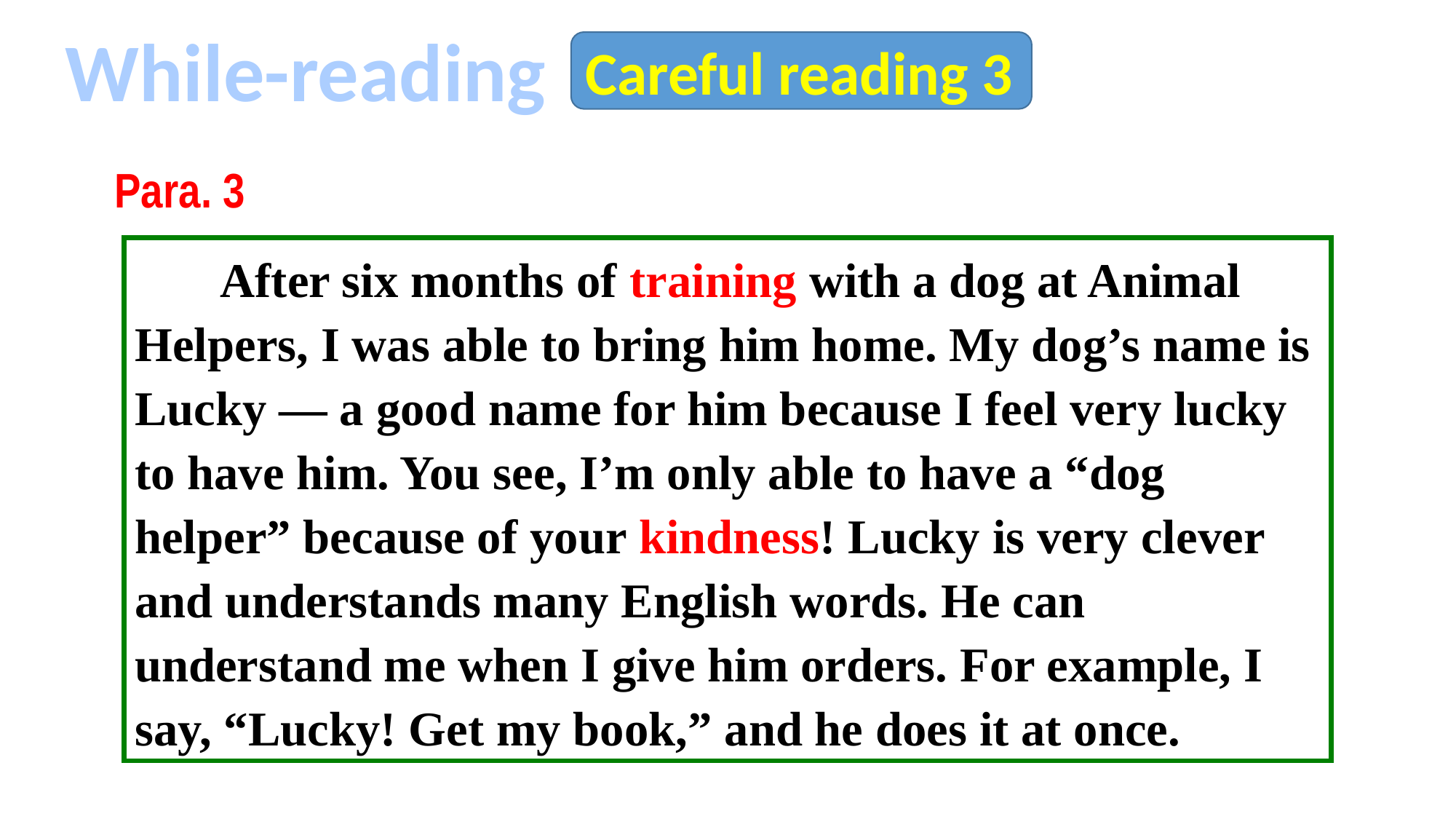

While-reading
Careful reading 3
Para. 3
       After six months of training with a dog at Animal Helpers, I was able to bring him home. My dog’s name is Lucky — a good name for him because I feel very lucky to have him. You see, I’m only able to have a “dog helper” because of your kindness! Lucky is very clever and understands many English words. He can understand me when I give him orders. For example, I say, “Lucky! Get my book,” and he does it at once.